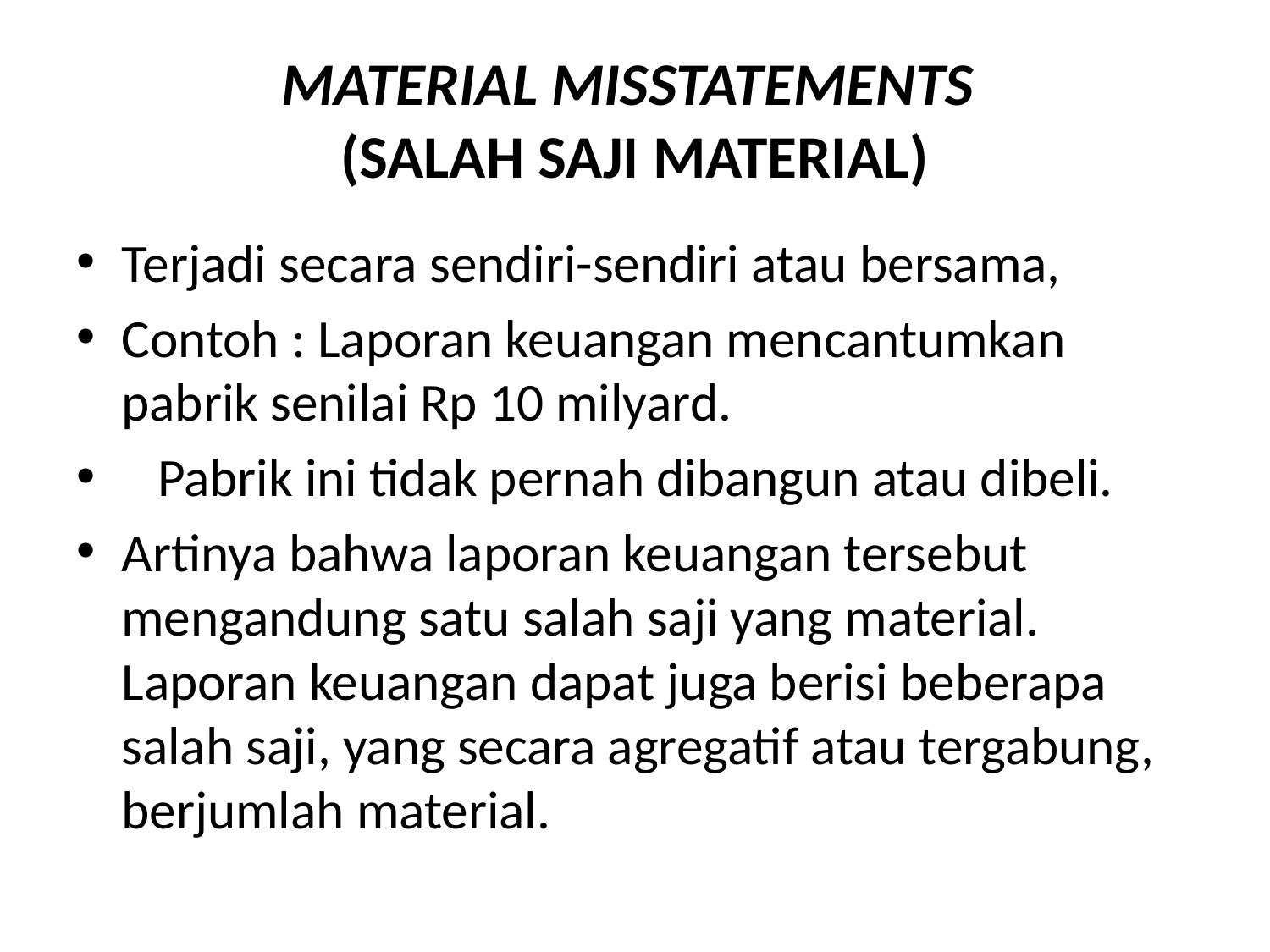

# MATERIAL MISSTATEMENTS (SALAH SAJI MATERIAL)
Terjadi secara sendiri-sendiri atau bersama,
Contoh : Laporan keuangan mencantumkan pabrik senilai Rp 10 milyard.
   Pabrik ini tidak pernah dibangun atau dibeli.
Artinya bahwa laporan keuangan tersebut mengandung satu salah saji yang material. Laporan keuangan dapat juga berisi beberapa salah saji, yang secara agregatif atau tergabung, berjumlah material.